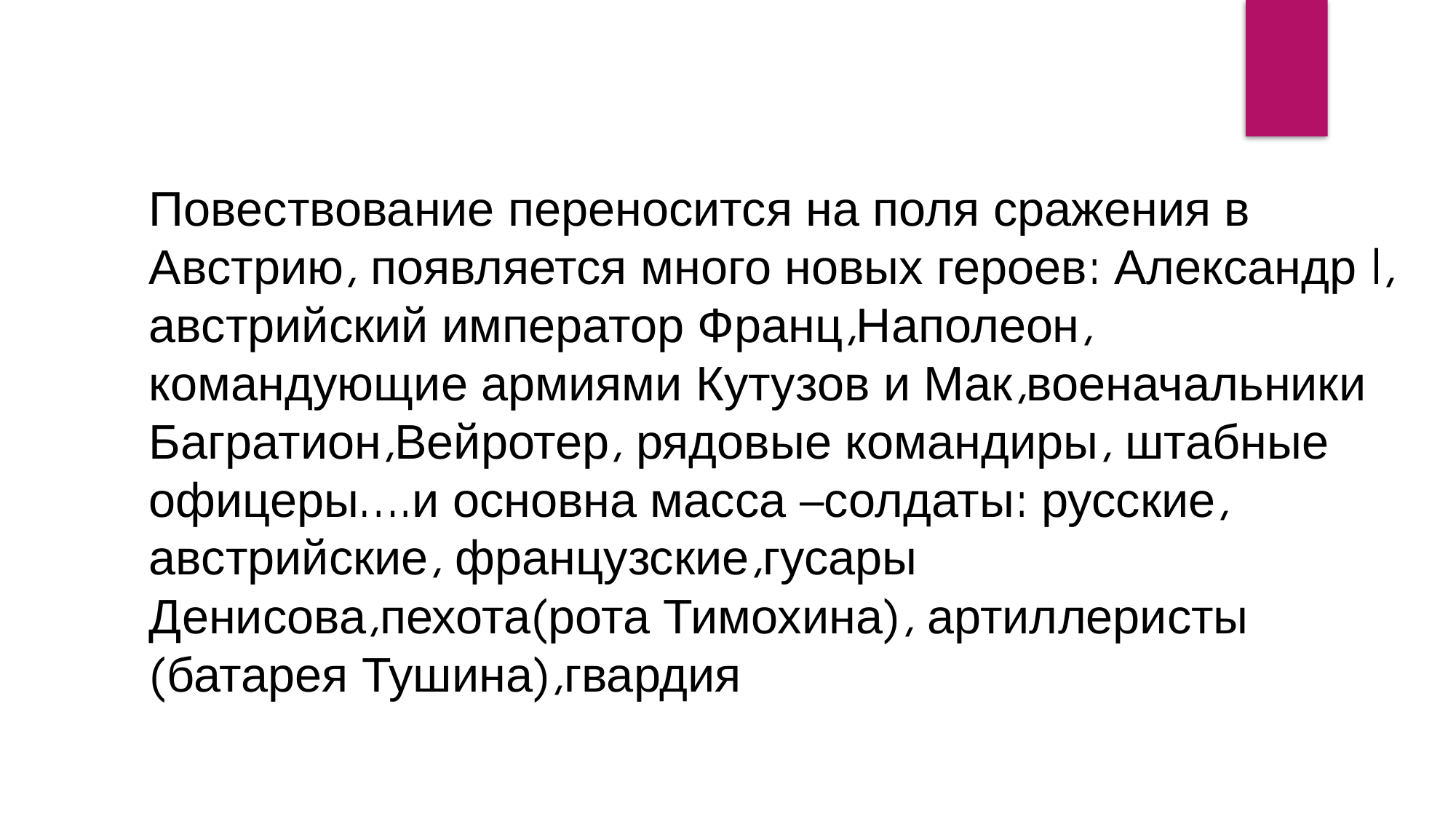

Повествование переносится на поля сражения в Австрию, появляется много новых героев: Александр I, австрийский император Франц,Наполеон, командующие армиями Кутузов и Мак,военачальники Багратион,Вейротер, рядовые командиры, штабные офицеры….и основна масса –солдаты: русские, австрийские, французские,гусары Денисова,пехота(рота Тимохина), артиллеристы (батарея Тушина),гвардия